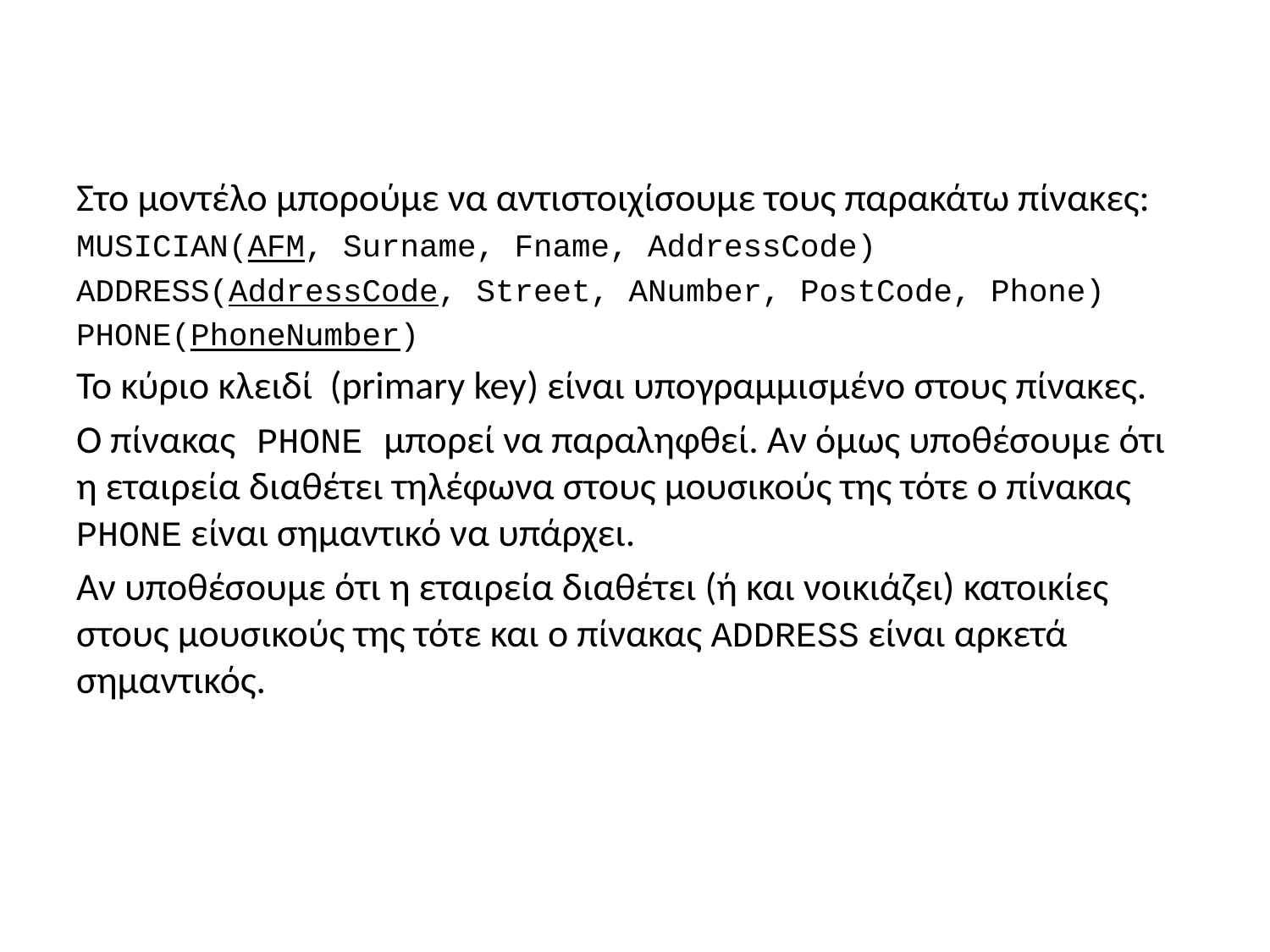

#
Στο μοντέλο μπορούμε να αντιστοιχίσουμε τους παρακάτω πίνακες:
MUSICIAN(AFM, Surname, Fname, AddressCode)
ADDRESS(AddressCode, Street, ANumber, PostCode, Phone)
PHONE(PhoneNumber)
Το κύριο κλειδί  (primary key) είναι υπογραμμισμένο στους πίνακες.
Ο πίνακας PHONE μπορεί να παραληφθεί. Αν όμως υποθέσουμε ότι η εταιρεία διαθέτει τηλέφωνα στους μουσικούς της τότε ο πίνακας PHONE είναι σημαντικό να υπάρχει.
Αν υποθέσουμε ότι η εταιρεία διαθέτει (ή και νοικιάζει) κατοικίες στους μουσικούς της τότε και ο πίνακας ADDRESS είναι αρκετά σημαντικός.